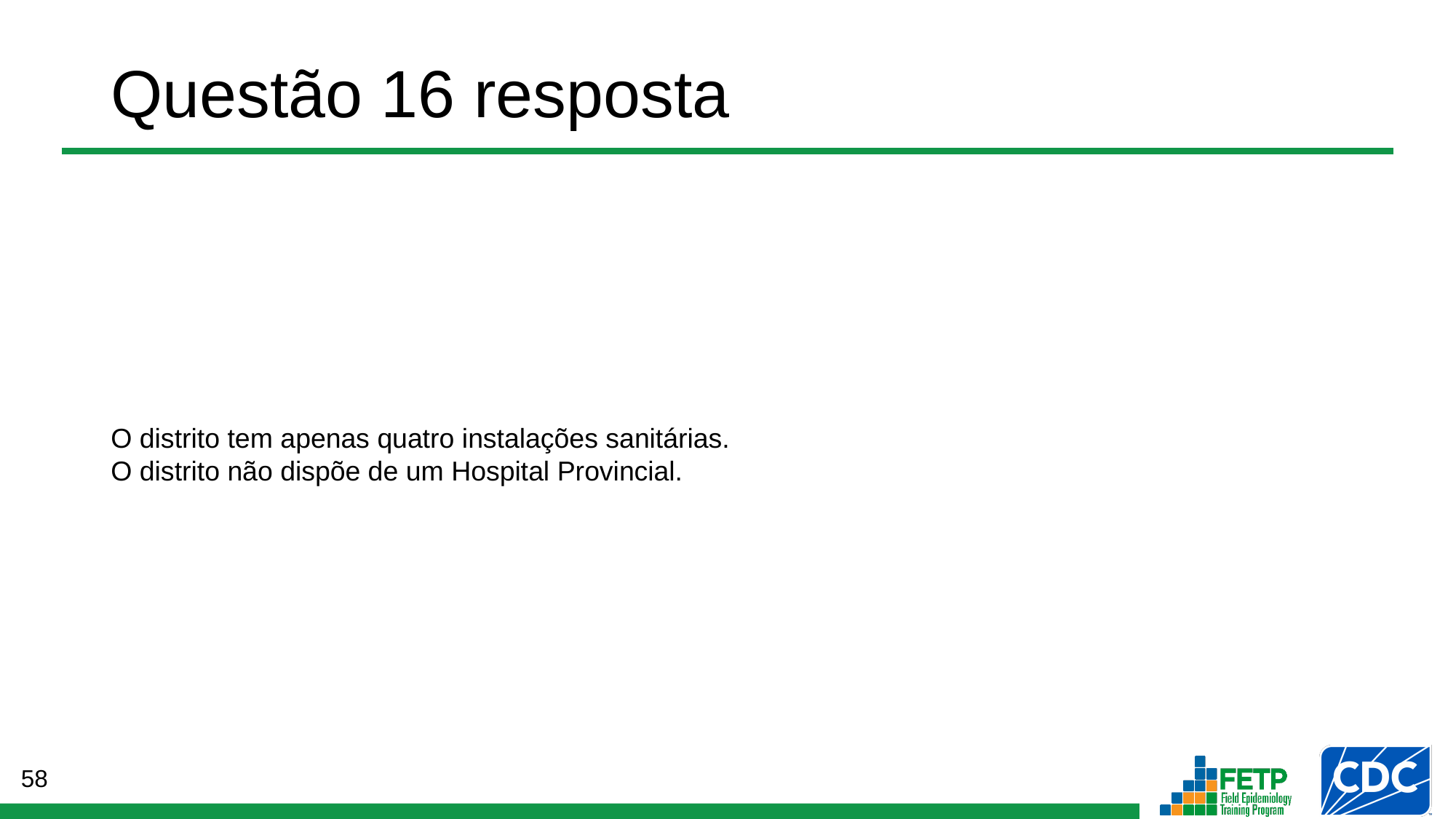

# Questão 16 resposta
O distrito tem apenas quatro instalações sanitárias.
O distrito não dispõe de um Hospital Provincial.